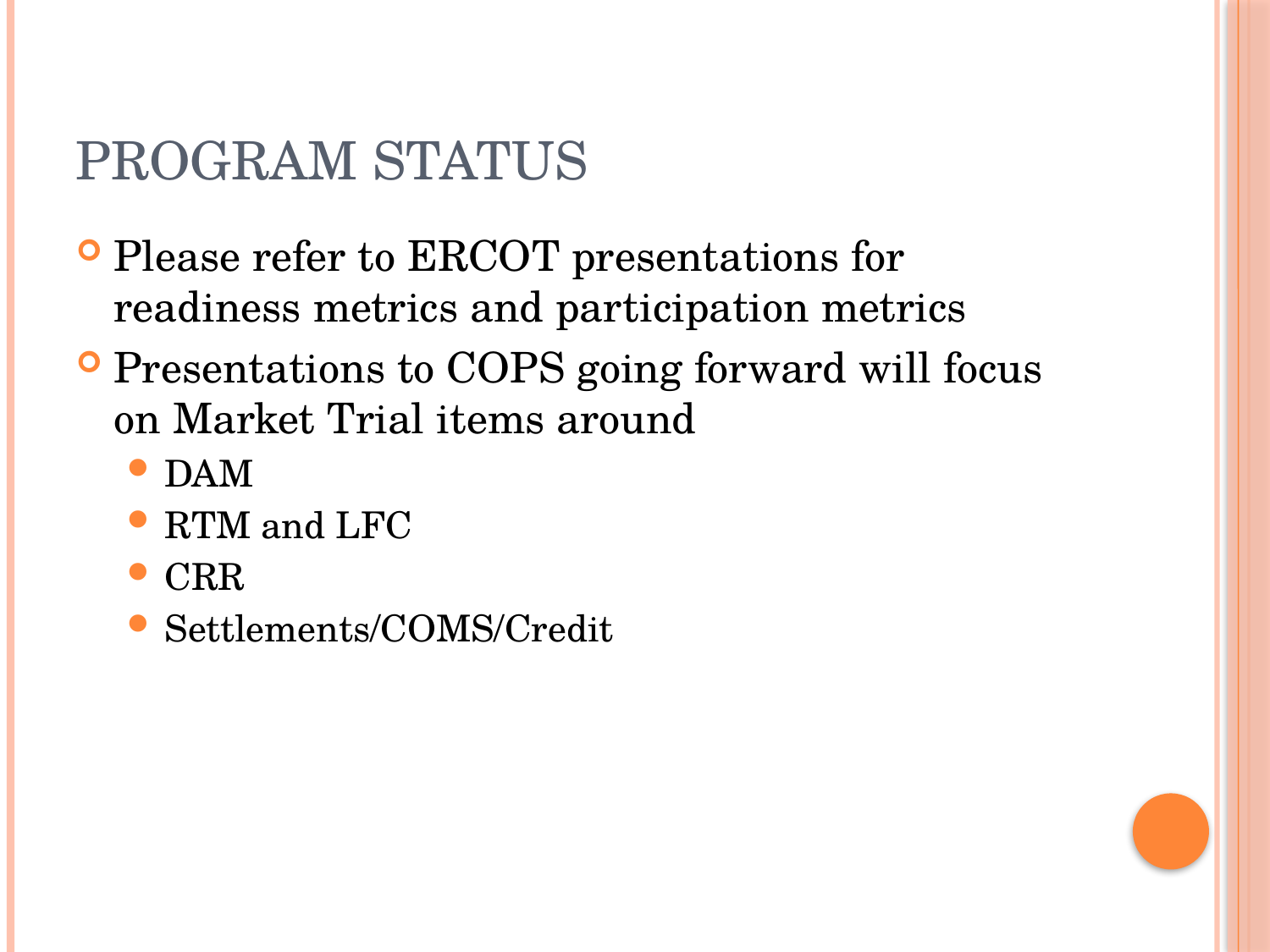

# Program Status
Please refer to ERCOT presentations for readiness metrics and participation metrics
Presentations to COPS going forward will focus on Market Trial items around
DAM
RTM and LFC
CRR
Settlements/COMS/Credit